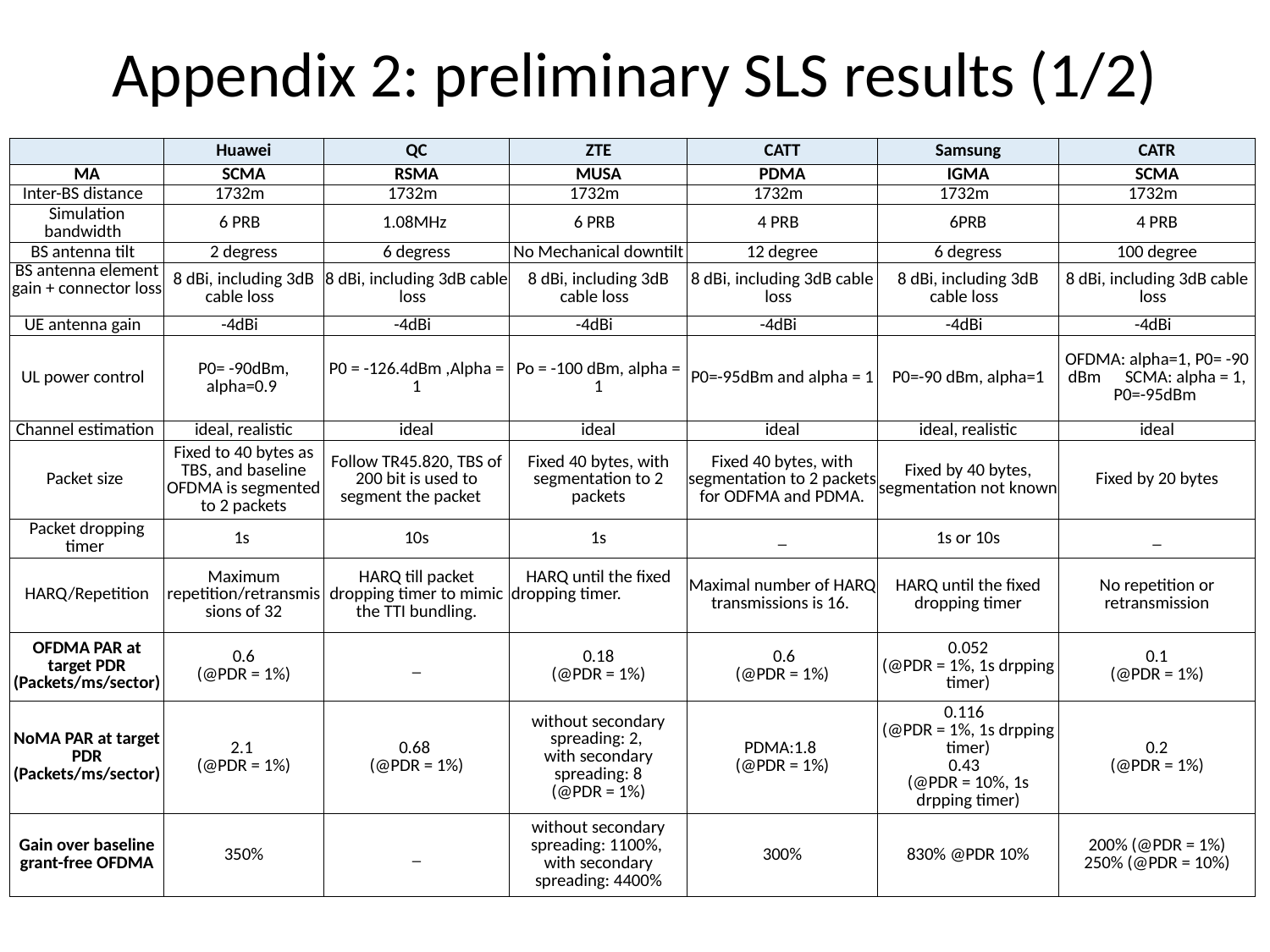

# Appendix 2: preliminary SLS results (1/2)
|  | Huawei | QC | ZTE | CATT | Samsung | CATR |
| --- | --- | --- | --- | --- | --- | --- |
| MA | SCMA | RSMA | MUSA | PDMA | IGMA | SCMA |
| Inter-BS distance | 1732m | 1732m | 1732m | 1732m | 1732m | 1732m |
| Simulation bandwidth | 6 PRB | 1.08MHz | 6 PRB | 4 PRB | 6PRB | 4 PRB |
| BS antenna tilt | 2 degress | 6 degress | No Mechanical downtilt | 12 degree | 6 degress | 100 degree |
| BS antenna element gain + connector loss | 8 dBi, including 3dB cable loss | 8 dBi, including 3dB cable loss | 8 dBi, including 3dB cable loss | 8 dBi, including 3dB cable loss | 8 dBi, including 3dB cable loss | 8 dBi, including 3dB cable loss |
| UE antenna gain | -4dBi | -4dBi | -4dBi | -4dBi | -4dBi | -4dBi |
| UL power control | P0= -90dBm, alpha=0.9 | P0 = -126.4dBm ,Alpha = 1 | Po = -100 dBm, alpha = 1 | P0=-95dBm and alpha = 1 | P0=-90 dBm, alpha=1 | OFDMA: alpha=1, P0= -90 dBm SCMA: alpha = 1, P0=-95dBm |
| Channel estimation | ideal, realistic | ideal | ideal | ideal | ideal, realistic | ideal |
| Packet size | Fixed to 40 bytes as TBS, and baseline OFDMA is segmented to 2 packets | Follow TR45.820, TBS of 200 bit is used to segment the packet | Fixed 40 bytes, with segmentation to 2 packets | Fixed 40 bytes, with segmentation to 2 packets for ODFMA and PDMA. | Fixed by 40 bytes, segmentation not known | Fixed by 20 bytes |
| Packet dropping timer | 1s | 10s | 1s | \_ | 1s or 10s | \_ |
| HARQ/Repetition | Maximum repetition/retransmissions of 32 | HARQ till packet dropping timer to mimic the TTI bundling. | HARQ until the fixed dropping timer. | Maximal number of HARQ transmissions is 16. | HARQ until the fixed dropping timer | No repetition or retransmission |
| OFDMA PAR at target PDR (Packets/ms/sector) | 0.6 (@PDR = 1%) | \_ | 0.18 (@PDR = 1%) | 0.6 (@PDR = 1%) | 0.052 (@PDR = 1%, 1s drpping timer) | 0.1 (@PDR = 1%) |
| NoMA PAR at target PDR (Packets/ms/sector) | 2.1 (@PDR = 1%) | 0.68 (@PDR = 1%) | without secondary spreading: 2, with secondary spreading: 8 (@PDR = 1%) | PDMA:1.8 (@PDR = 1%) | 0.116 (@PDR = 1%, 1s drpping timer) 0.43 (@PDR = 10%, 1s drpping timer) | 0.2 (@PDR = 1%) |
| Gain over baseline grant-free OFDMA | 350% | \_ | without secondary spreading: 1100%, with secondary spreading: 4400% | 300% | 830% @PDR 10% | 200% (@PDR = 1%) 250% (@PDR = 10%) |